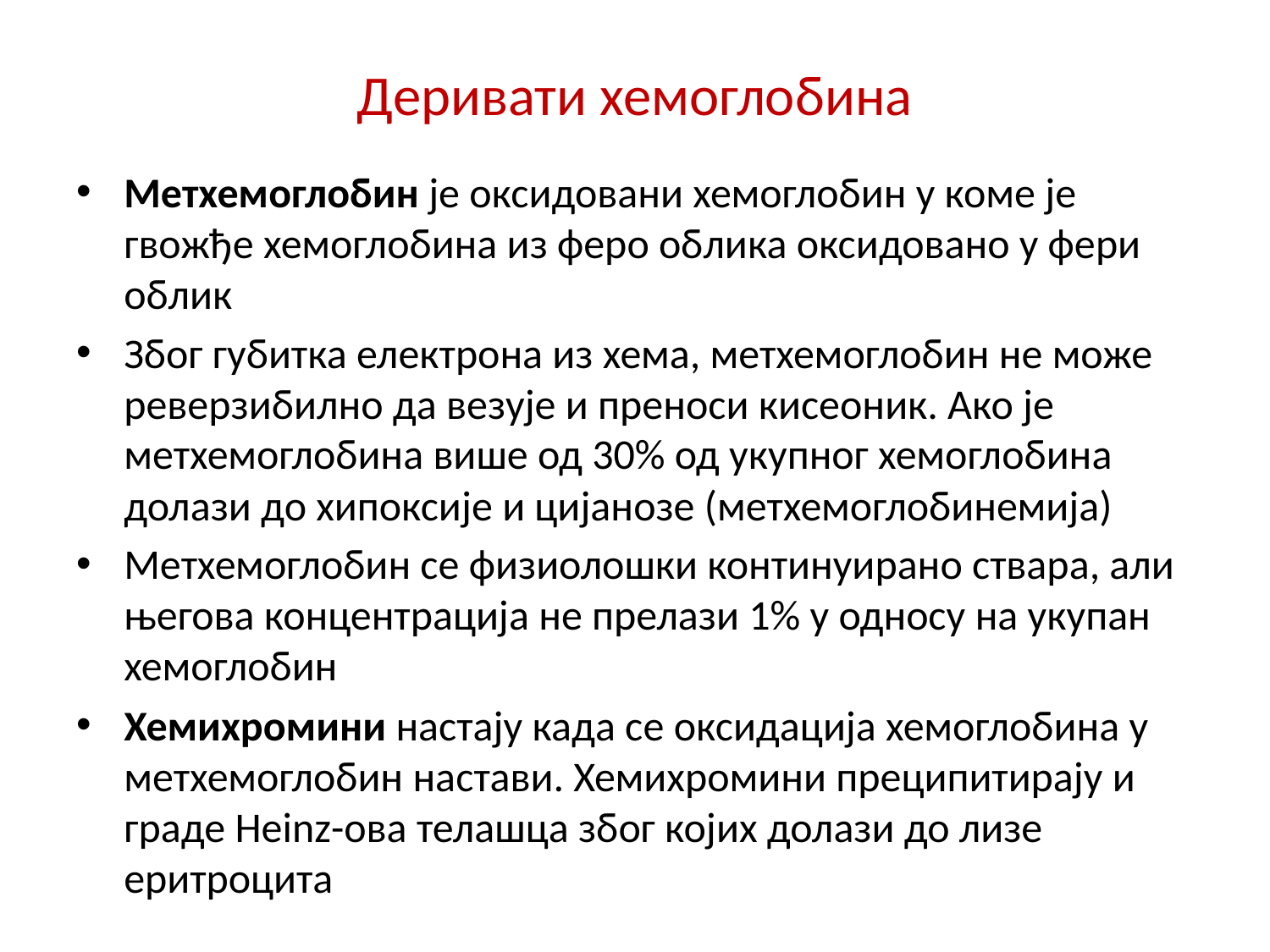

# Деривати хемоглобина
Метхемоглобин је оксидовани хемоглобин у коме је гвожђе хемоглобина из феро облика оксидовано у фери облик
Због губитка електрона из хема, метхемоглобин не може реверзибилно да везује и преноси кисеоник. Ако је метхемоглобина више од 30% од укупног хемоглобина долази до хипоксије и цијанозе (метхемоглобинемија)
Метхемоглобин се физиолошки континуирано ствара, али његова концентрација не прелази 1% у односу на укупан хемоглобин
Хемихромини настају када се оксидација хемоглобина у метхемоглобин настави. Хемихромини преципитирају и граде Heinz-ова телашца због којих долази до лизе еритроцита